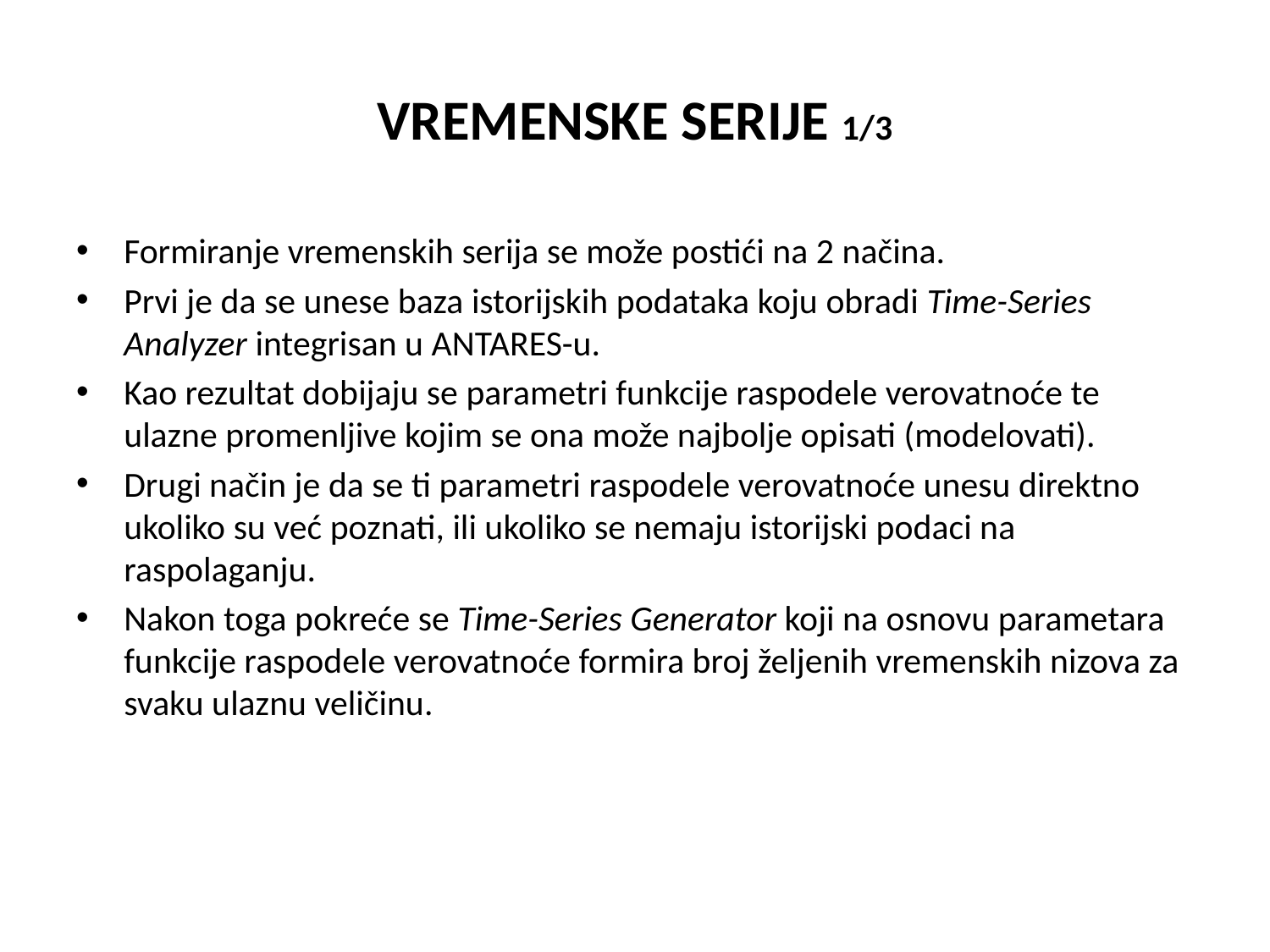

# VREMENSKE SERIJE 1/3
Formiranje vremenskih serija se može postići na 2 načina.
Prvi je da se unese baza istorijskih podataka koju obradi Time-Series Analyzer integrisan u ANTARES-u.
Kao rezultat dobijaju se parametri funkcije raspodele verovatnoće te ulazne promenljive kojim se ona može najbolje opisati (modelovati).
Drugi način je da se ti parametri raspodele verovatnoće unesu direktno ukoliko su već poznati, ili ukoliko se nemaju istorijski podaci na raspolaganju.
Nakon toga pokreće se Time-Series Generator koji na osnovu parametara funkcije raspodele verovatnoće formira broj željenih vremenskih nizova za svaku ulaznu veličinu.